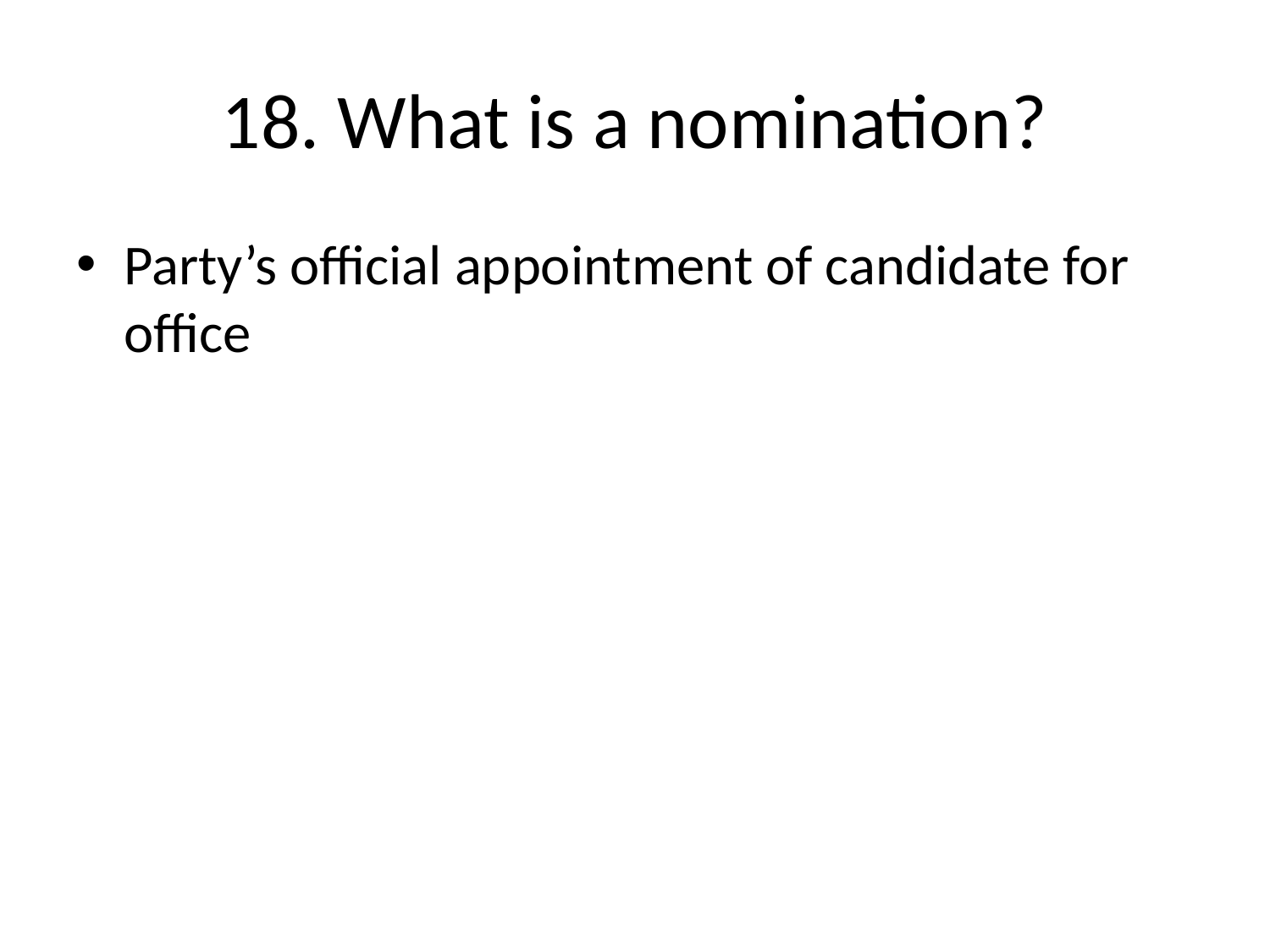

# 18. What is a nomination?
Party’s official appointment of candidate for office